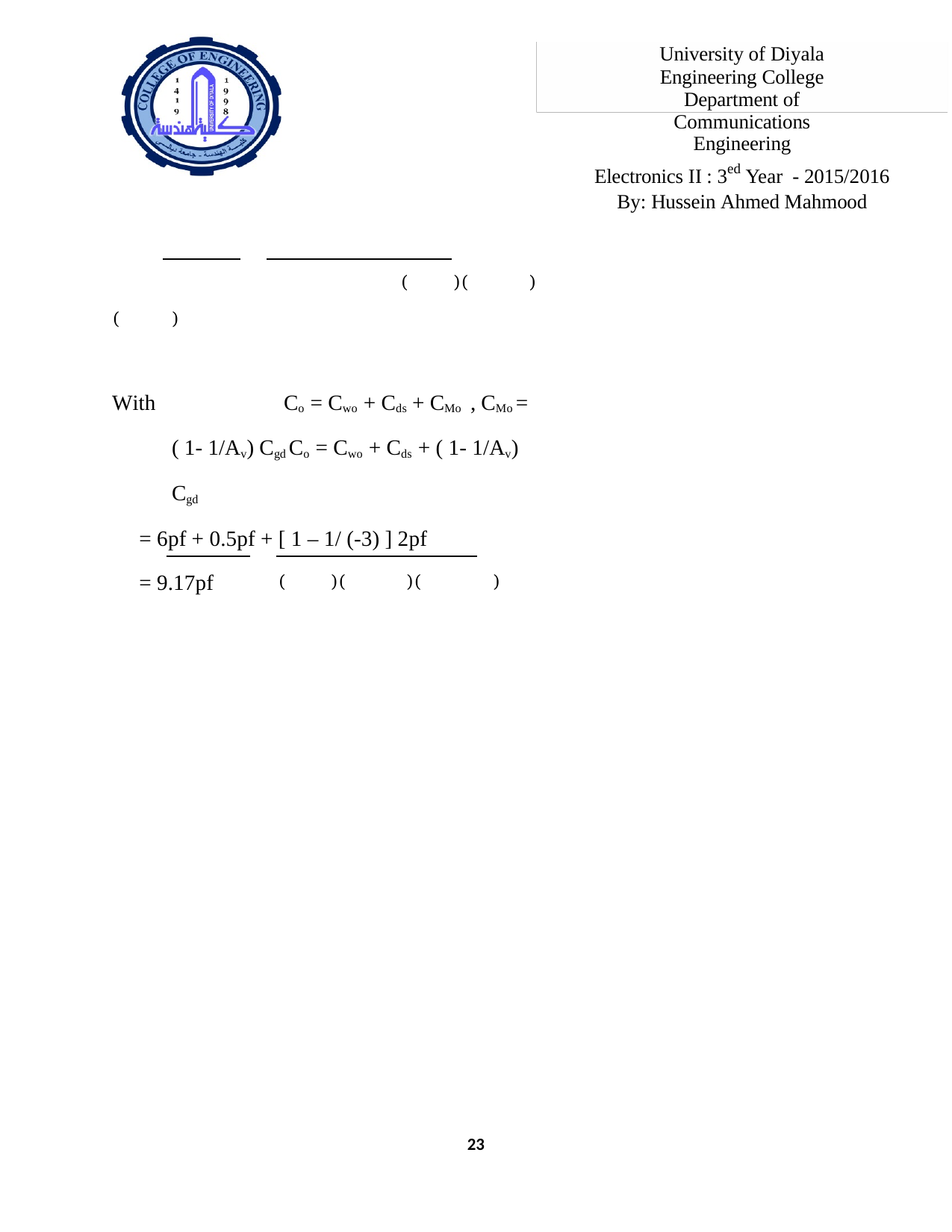

University of Diyala Engineering College
Department of Communications Engineering
Electronics II : 3ed Year  - 2015/2016 By: Hussein Ahmed Mahmood

          	     (    )(     )(    )

With		Co  = Cwo  + Cds + CMo   , CMo = ( 1- 1/Av) Cgd Co  = Cwo  + Cds  + ( 1- 1/Av) Cgd

= 6pf + 0.5pf + [ 1 – 1/ (-3) ] 2pf

= 9.17pf

 	(    )(     )(      )

23